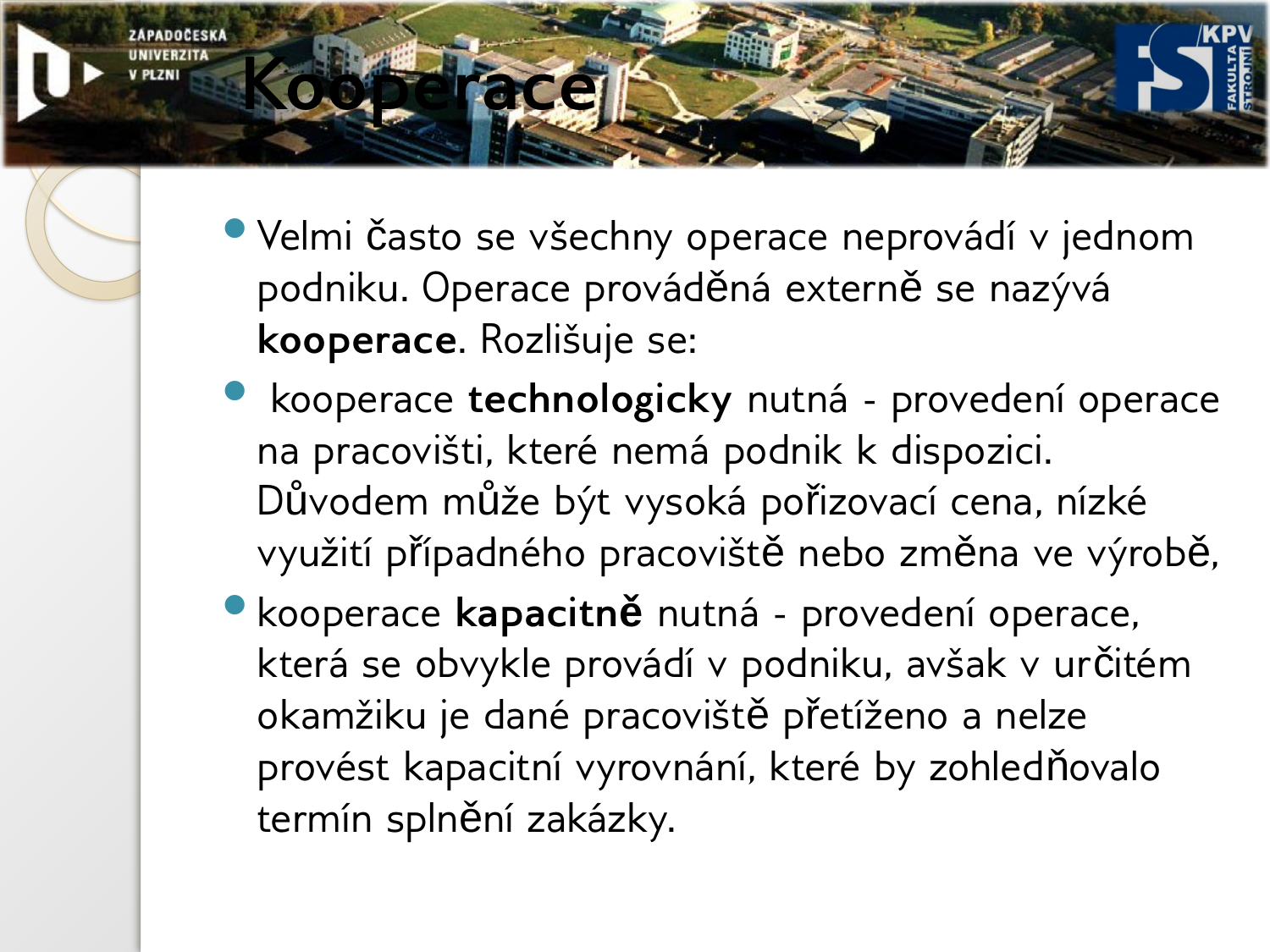

# Kooperace
Velmi často se všechny operace neprovádí v jednom podniku. Operace prováděná externě se nazývá kooperace. Rozlišuje se:
 kooperace technologicky nutná - provedení operace na pracovišti, které nemá podnik k dispozici. Důvodem může být vysoká pořizovací cena, nízké využití případného pracoviště nebo změna ve výrobě,
kooperace kapacitně nutná - provedení operace, která se obvykle provádí v podniku, avšak v určitém okamžiku je dané pracoviště přetíženo a nelze provést kapacitní vyrovnání, které by zohledňovalo termín splnění zakázky.